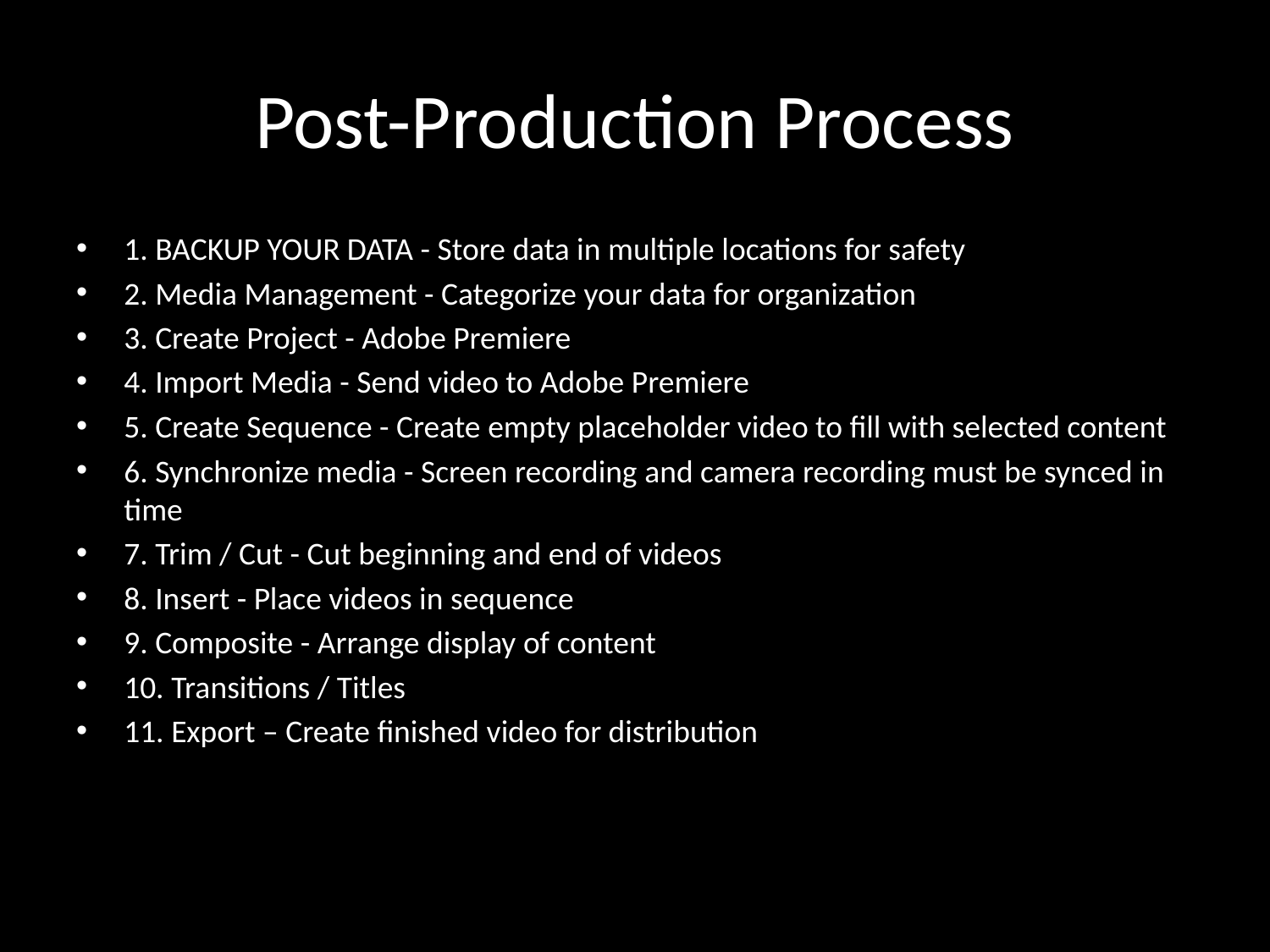

# Post-Production Process
1. BACKUP YOUR DATA - Store data in multiple locations for safety
2. Media Management - Categorize your data for organization
3. Create Project - Adobe Premiere
4. Import Media - Send video to Adobe Premiere
5. Create Sequence - Create empty placeholder video to fill with selected content
6. Synchronize media - Screen recording and camera recording must be synced in time
7. Trim / Cut - Cut beginning and end of videos
8. Insert - Place videos in sequence
9. Composite - Arrange display of content
10. Transitions / Titles
11. Export – Create finished video for distribution